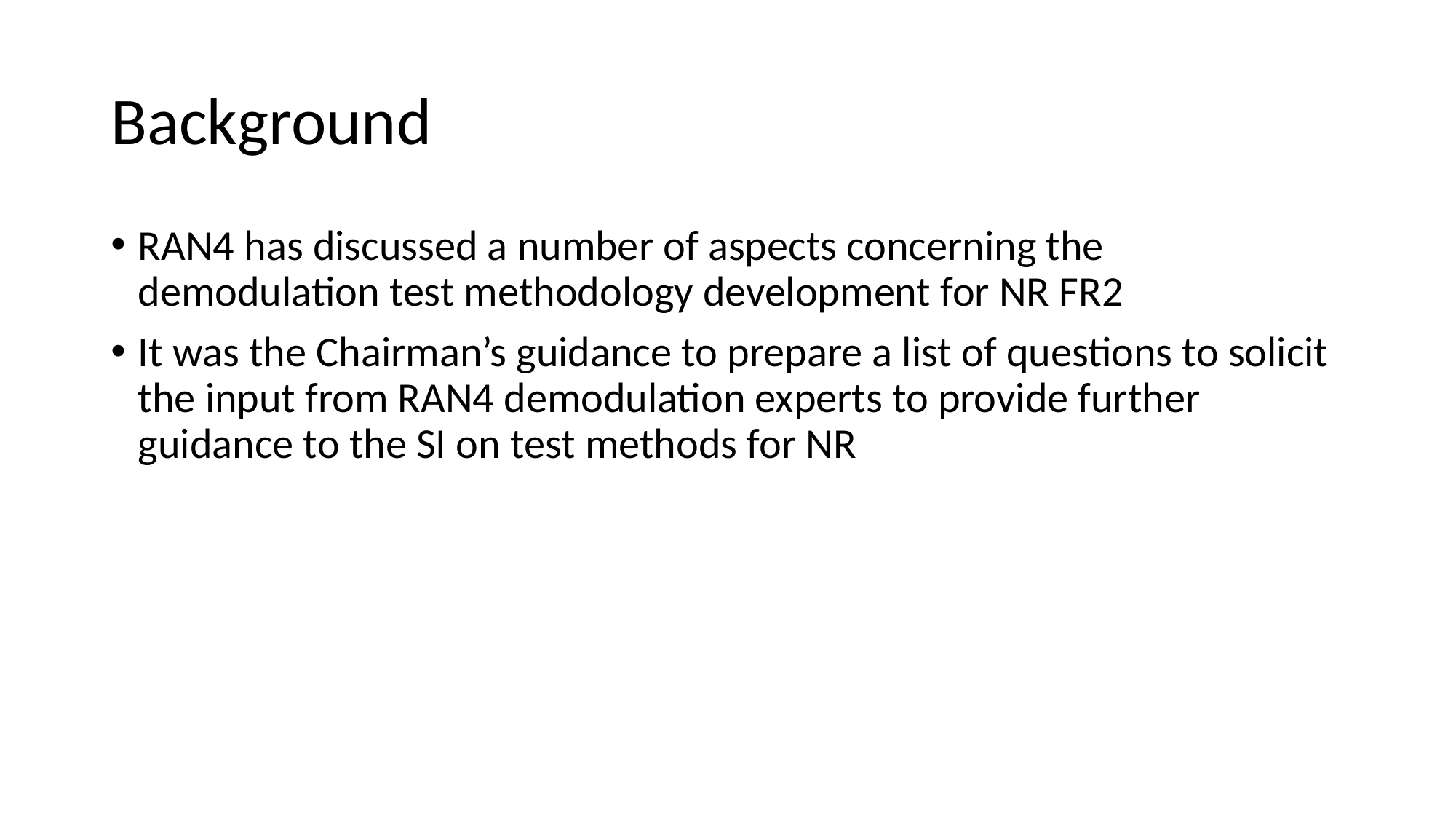

# Background
RAN4 has discussed a number of aspects concerning the demodulation test methodology development for NR FR2
It was the Chairman’s guidance to prepare a list of questions to solicit the input from RAN4 demodulation experts to provide further guidance to the SI on test methods for NR